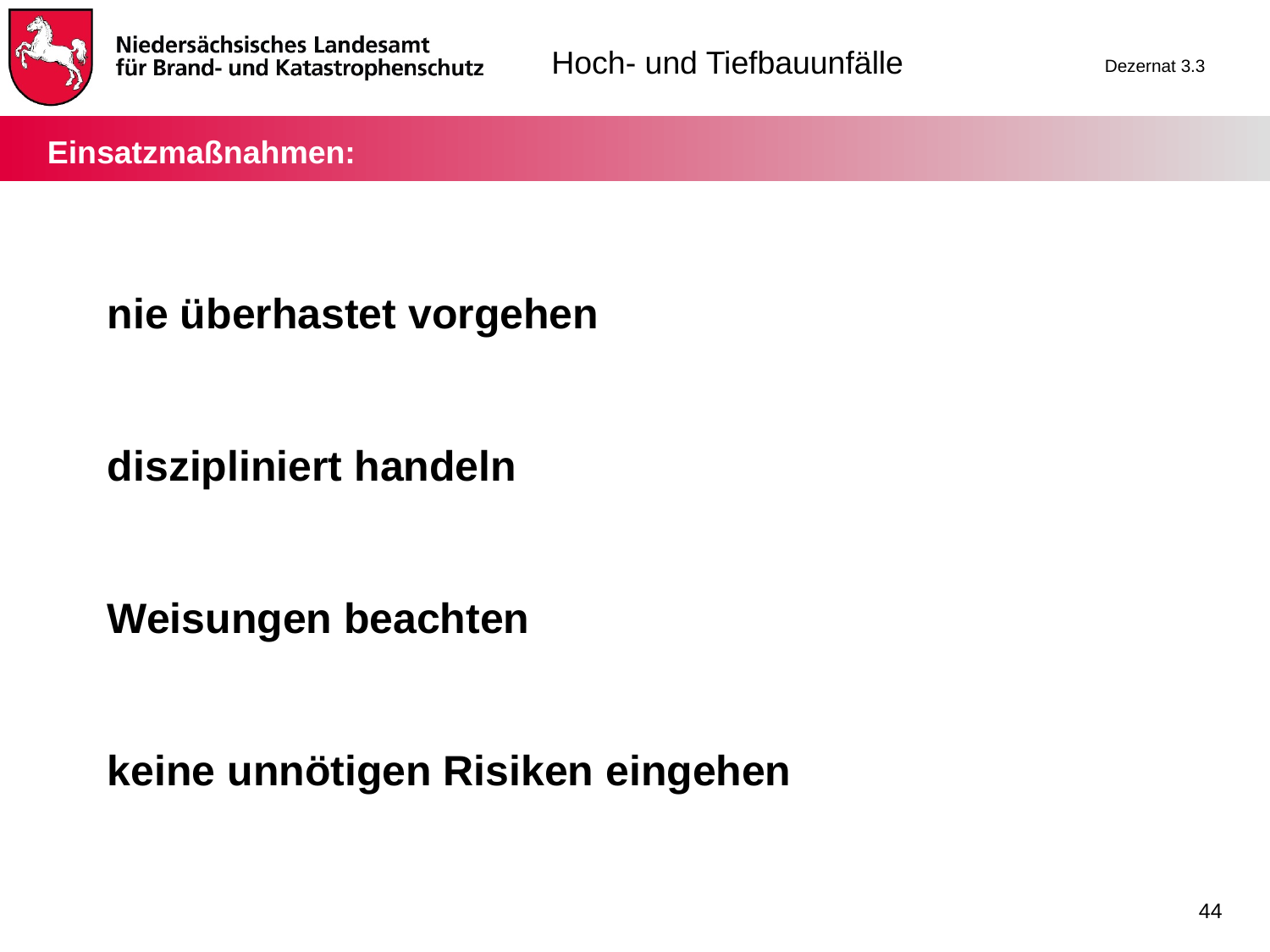

Einsatzmaßnahmen:
nie überhastet vorgehen

diszipliniert handeln

Weisungen beachten

keine unnötigen Risiken eingehen
44